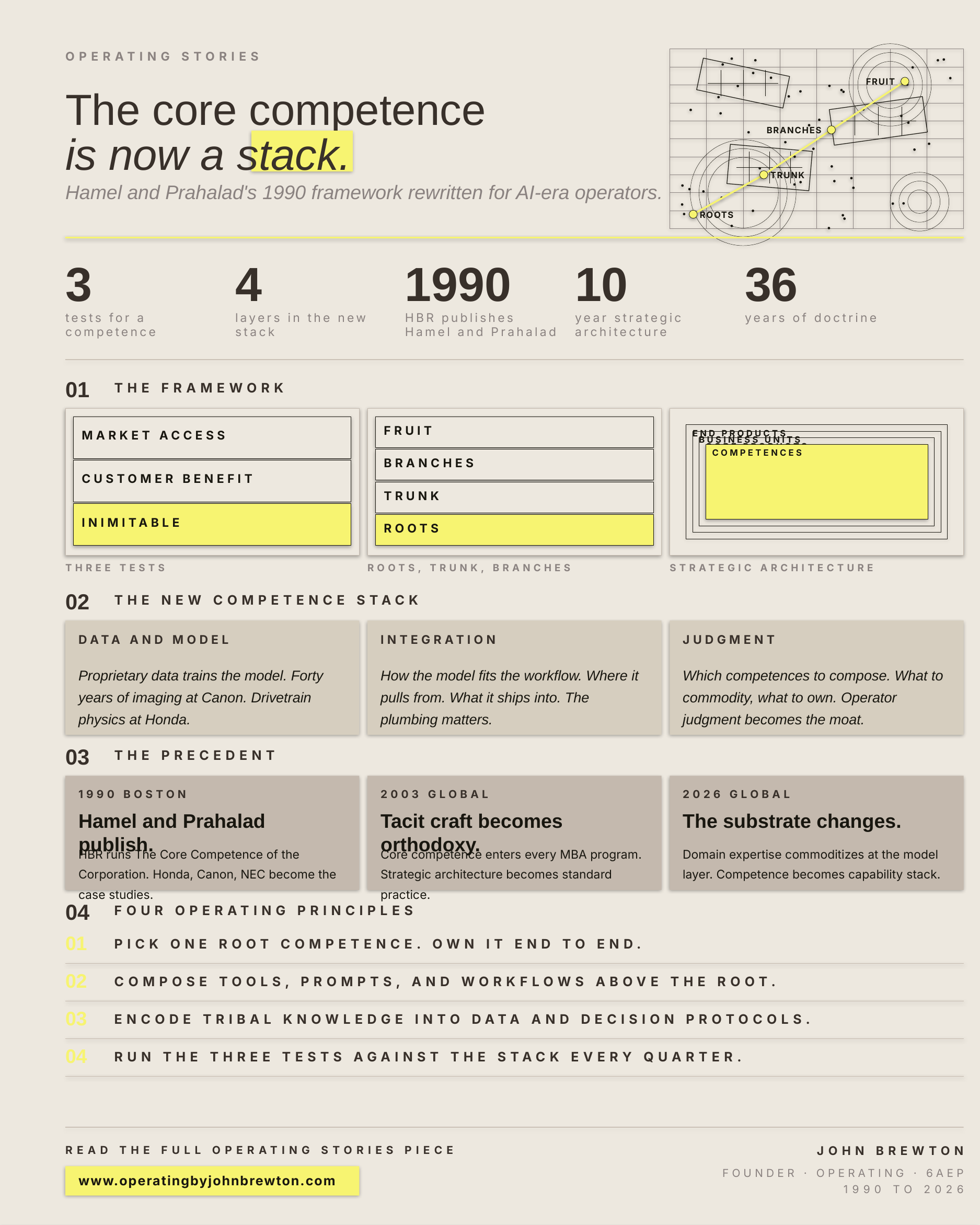

OPERATING STORIES

FRUIT

The core competence

BRANCHES

is now a stack.

TRUNK

Hamel and Prahalad's 1990 framework rewritten for AI-era operators.

ROOTS

3
4
1990
10
36
tests for a competence
layers in the new stack
HBR publishes Hamel and Prahalad
year strategic architecture
years of doctrine

01
THE FRAMEWORK

FRUIT

MARKET ACCESS
END PRODUCTS

BUSINESS UNITS

CORE PRODUCTS

COMPETENCES

BRANCHES

CUSTOMER BENEFIT

TRUNK

INIMITABLE
ROOTS
THREE TESTS
ROOTS, TRUNK, BRANCHES
STRATEGIC ARCHITECTURE
02
THE NEW COMPETENCE STACK

DATA AND MODEL
INTEGRATION
JUDGMENT
Proprietary data trains the model. Forty years of imaging at Canon. Drivetrain physics at Honda.
How the model fits the workflow. Where it pulls from. What it ships into. The plumbing matters.
Which competences to compose. What to commodity, what to own. Operator judgment becomes the moat.
03
THE PRECEDENT

1990 BOSTON
2003 GLOBAL
2026 GLOBAL
Hamel and Prahalad publish.
Tacit craft becomes orthodoxy.
The substrate changes.
HBR runs The Core Competence of the Corporation. Honda, Canon, NEC become the case studies.
Core competence enters every MBA program. Strategic architecture becomes standard practice.
Domain expertise commoditizes at the model layer. Competence becomes capability stack.
04
FOUR OPERATING PRINCIPLES
01
PICK ONE ROOT COMPETENCE. OWN IT END TO END.
02
COMPOSE TOOLS, PROMPTS, AND WORKFLOWS ABOVE THE ROOT.
03
ENCODE TRIBAL KNOWLEDGE INTO DATA AND DECISION PROTOCOLS.
04
RUN THE THREE TESTS AGAINST THE STACK EVERY QUARTER.

READ THE FULL OPERATING STORIES PIECE
JOHN BREWTON

FOUNDER · OPERATING · 6AEP
www.operatingbyjohnbrewton.com
1990 TO 2026